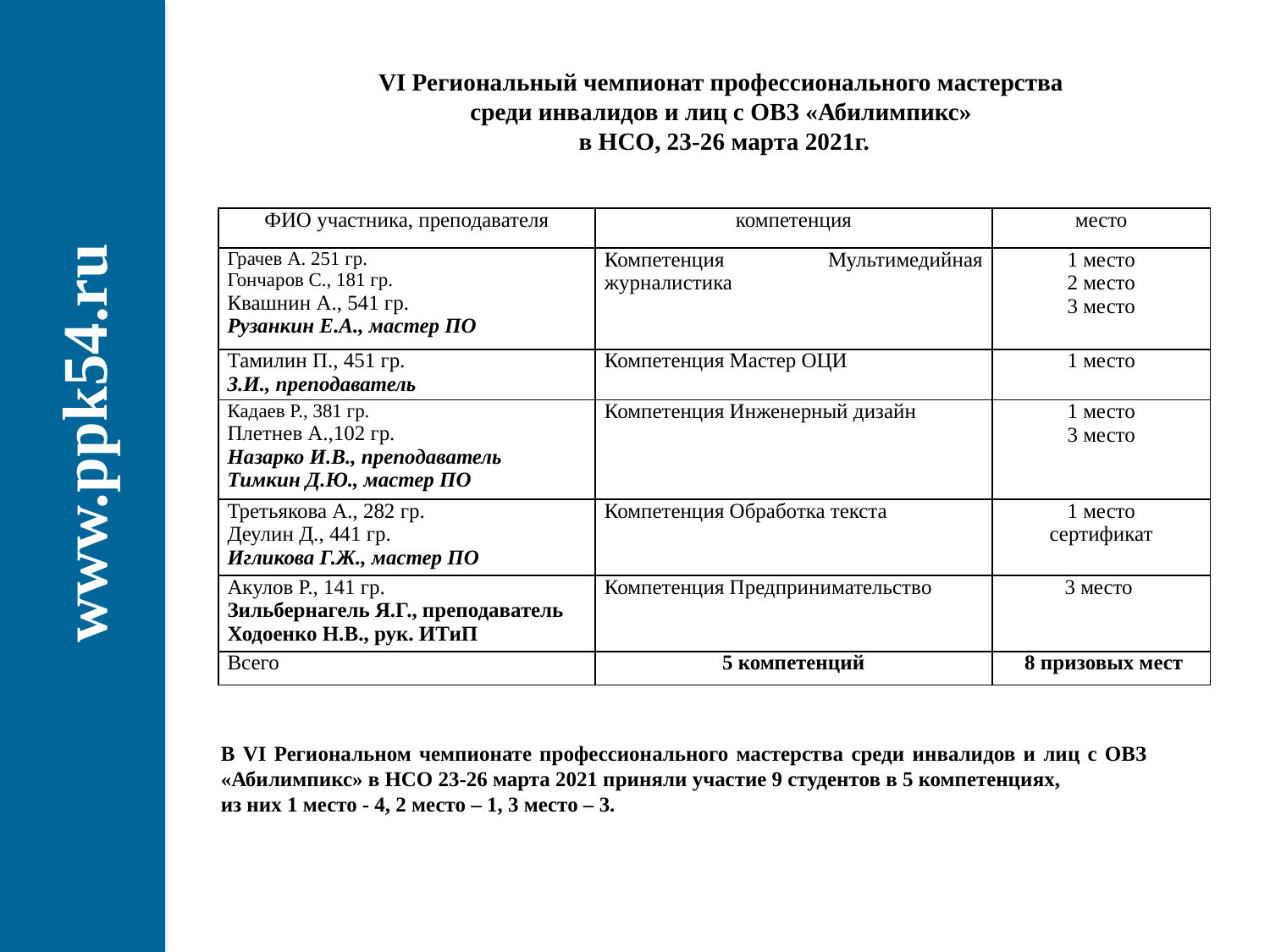

www.ppk54.ru
VI Региональный чемпионат профессионального мастерства
среди инвалидов и лиц с ОВЗ «Абилимпикс»
в НСО, 23-26 марта 2021г.
| ФИО участника, преподавателя | компетенция | место |
| --- | --- | --- |
| Грачев А. 251 гр. Гончаров С., 181 гр. Квашнин А., 541 гр. Рузанкин Е.А., мастер ПО | Компетенция Мультимедийная журналистика | 1 место 2 место 3 место |
| Тамилин П., 451 гр. З.И., преподаватель | Компетенция Мастер ОЦИ | 1 место |
| Кадаев Р., 381 гр. Плетнев А.,102 гр. Назарко И.В., преподаватель Тимкин Д.Ю., мастер ПО | Компетенция Инженерный дизайн | 1 место 3 место |
| Третьякова А., 282 гр. Деулин Д., 441 гр. Игликова Г.Ж., мастер ПО | Компетенция Обработка текста | 1 место сертификат |
| Акулов Р., 141 гр. Зильбернагель Я.Г., преподаватель Ходоенко Н.В., рук. ИТиП | Компетенция Предпринимательство | 3 место |
| Всего | 5 компетенций | 8 призовых мест |
В VI Региональном чемпионате профессионального мастерства среди инвалидов и лиц с ОВЗ «Абилимпикс» в НСО 23-26 марта 2021 приняли участие 9 студентов в 5 компетенциях,
из них 1 место - 4, 2 место – 1, 3 место – 3.